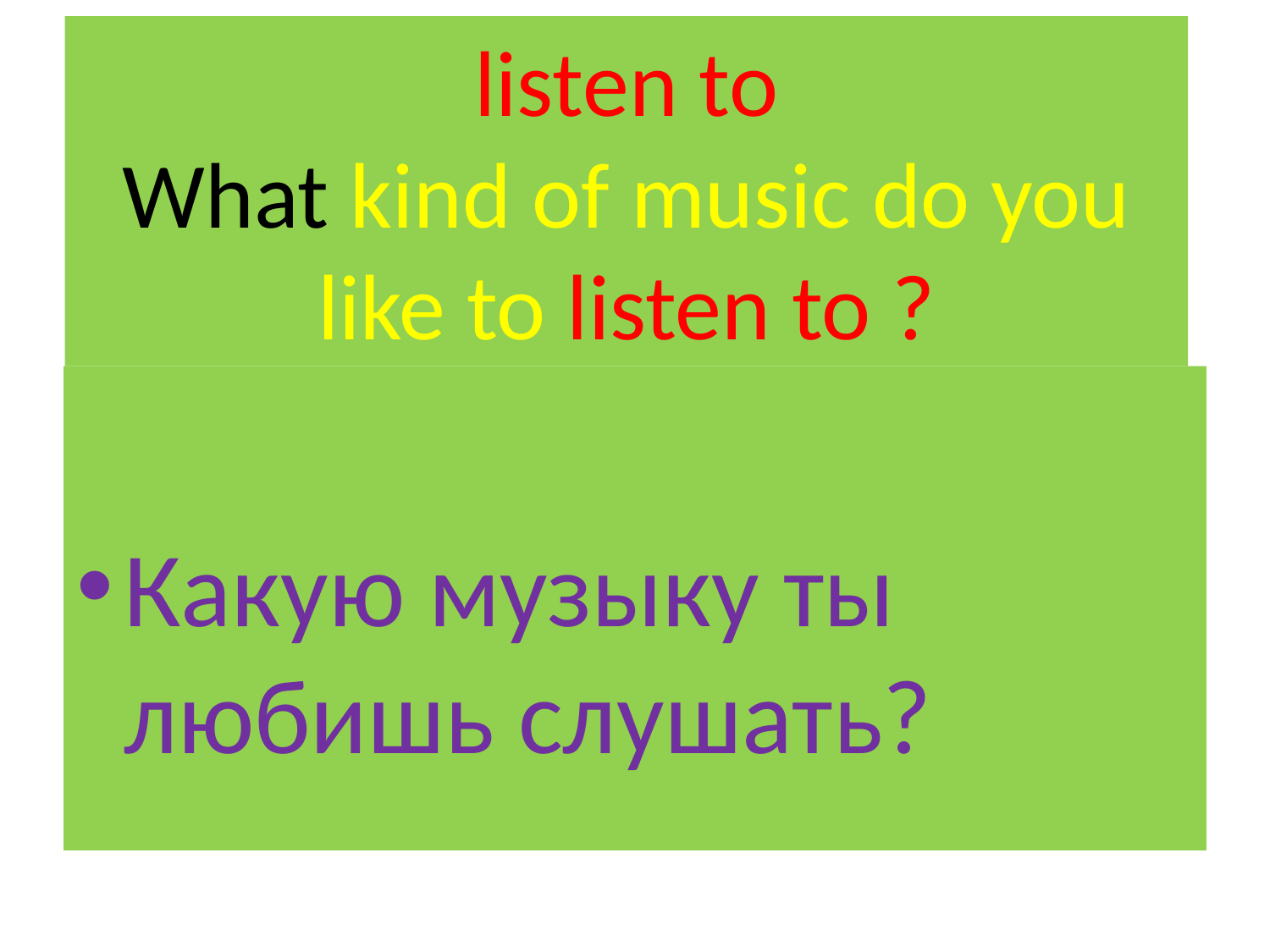

# listen to What kind of music do you like to listen to ?

Какую музыку ты  любишь слушать?